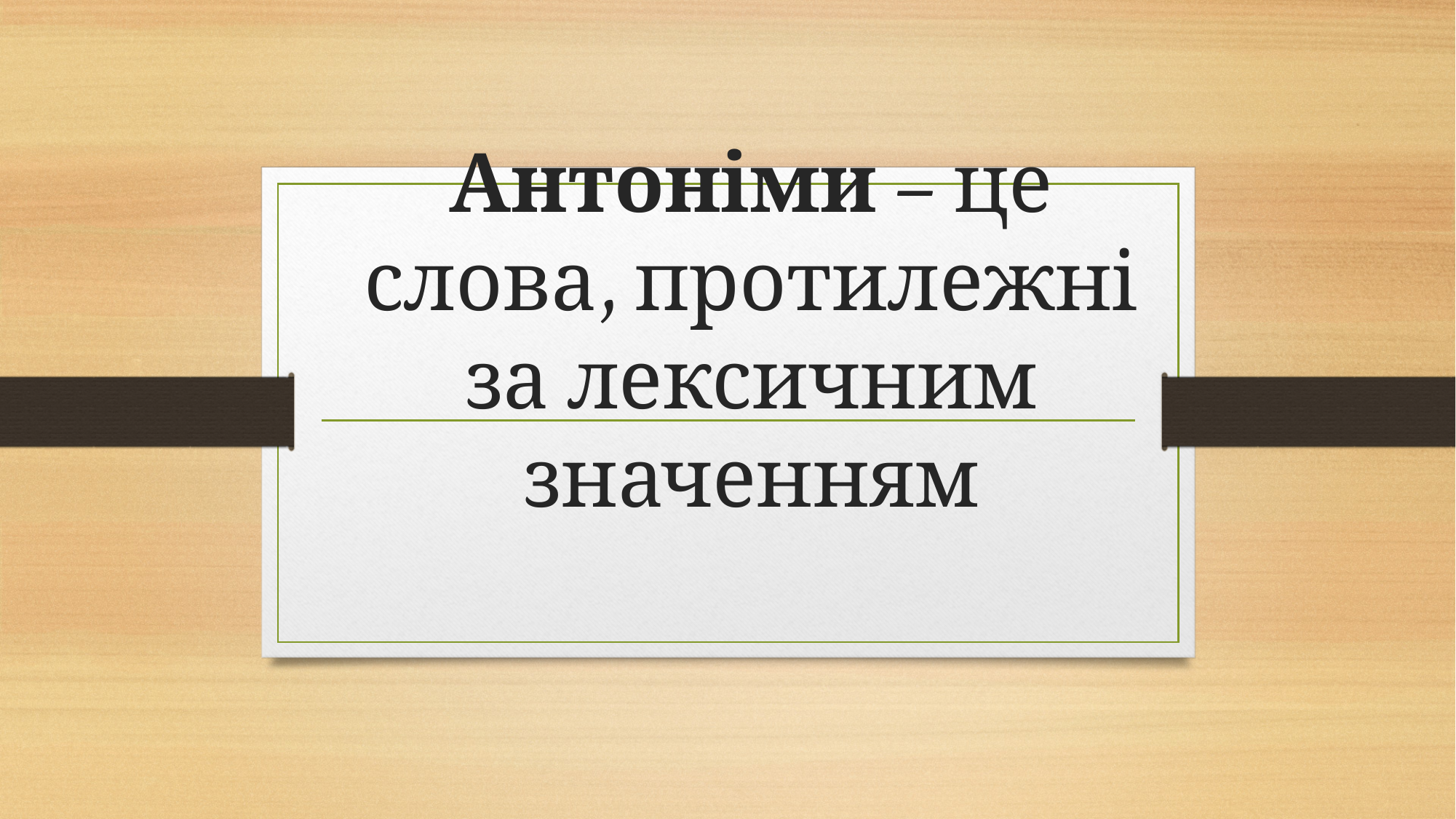

# Антоніми – це слова, протилежні за лексичним значенням